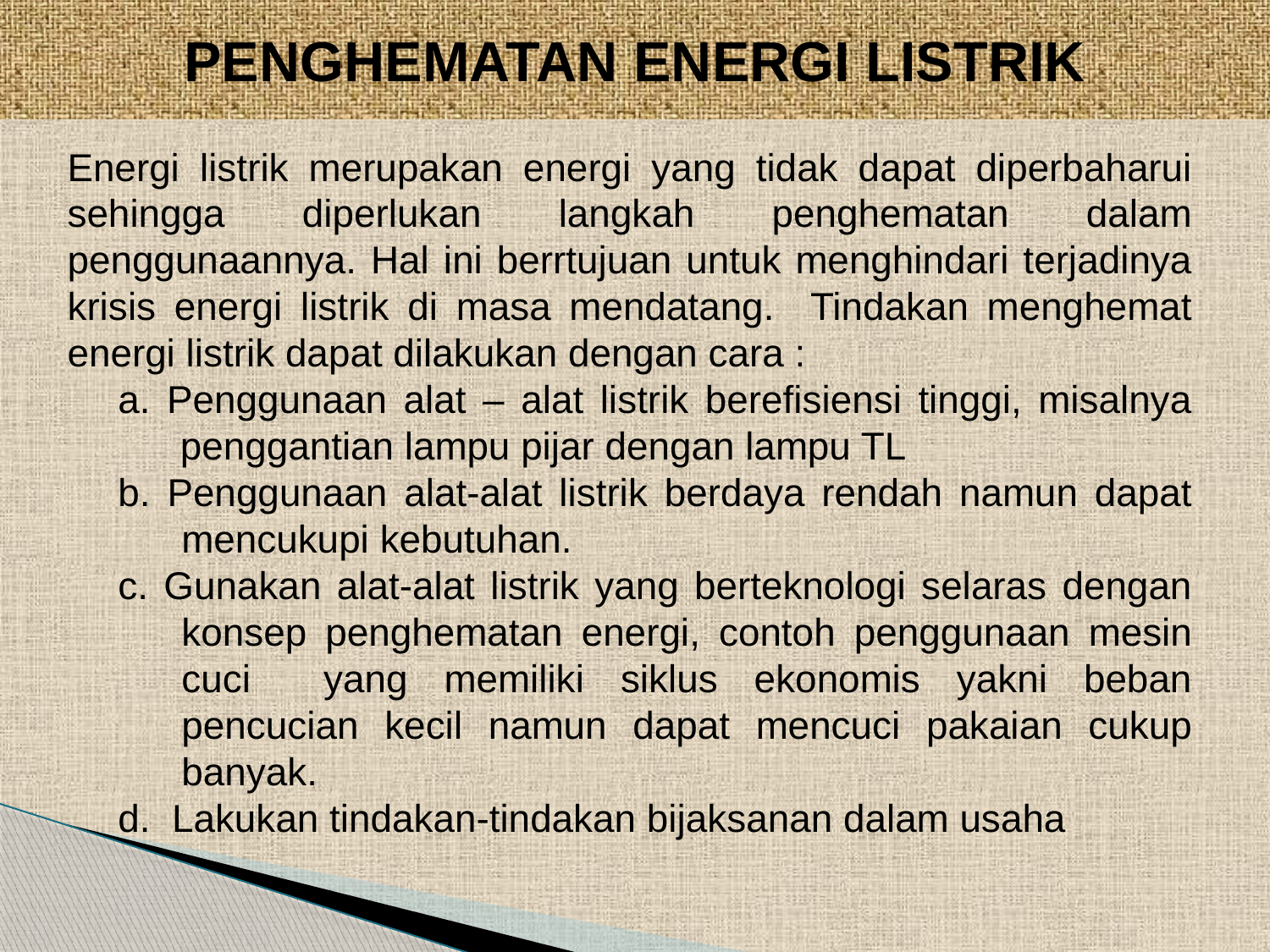

# PENGHEMATAN ENERGI LISTRIK
Energi listrik merupakan energi yang tidak dapat diperbaharui sehingga diperlukan langkah penghematan dalam penggunaannya. Hal ini berrtujuan untuk menghindari terjadinya krisis energi listrik di masa mendatang.  Tindakan menghemat energi listrik dapat dilakukan dengan cara :
a. Penggunaan alat – alat listrik berefisiensi tinggi, misalnya penggantian lampu pijar dengan lampu TL
b. Penggunaan alat-alat listrik berdaya rendah namun dapat mencukupi kebutuhan.
c. Gunakan alat-alat listrik yang berteknologi selaras dengan konsep penghematan energi, contoh penggunaan mesin cuci  yang memiliki siklus ekonomis yakni beban pencucian kecil namun dapat mencuci pakaian cukup banyak.
d.  Lakukan tindakan-tindakan bijaksanan dalam usaha